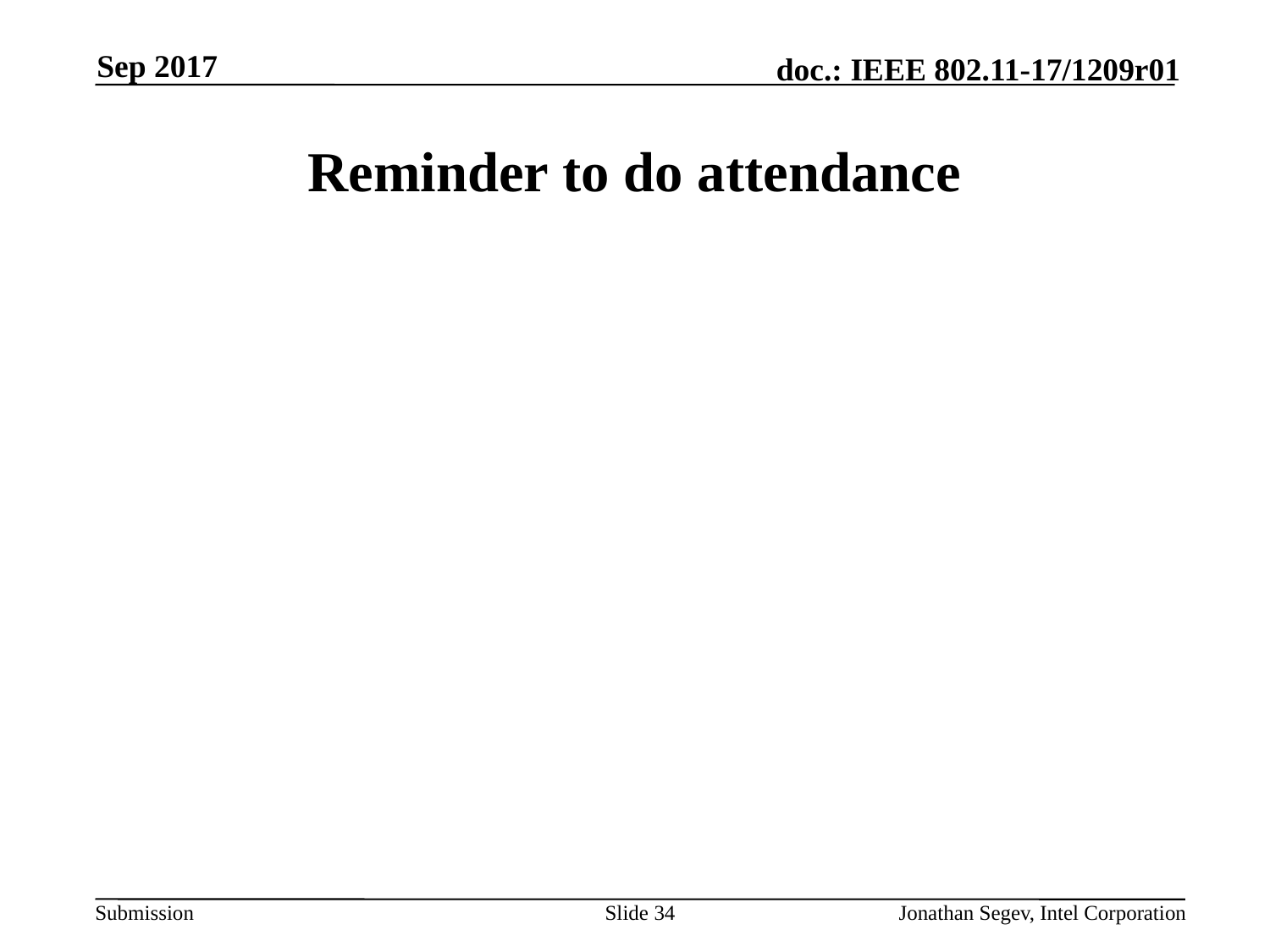

Sep 2017
# Reminder to do attendance

Slide 34
Jonathan Segev, Intel Corporation